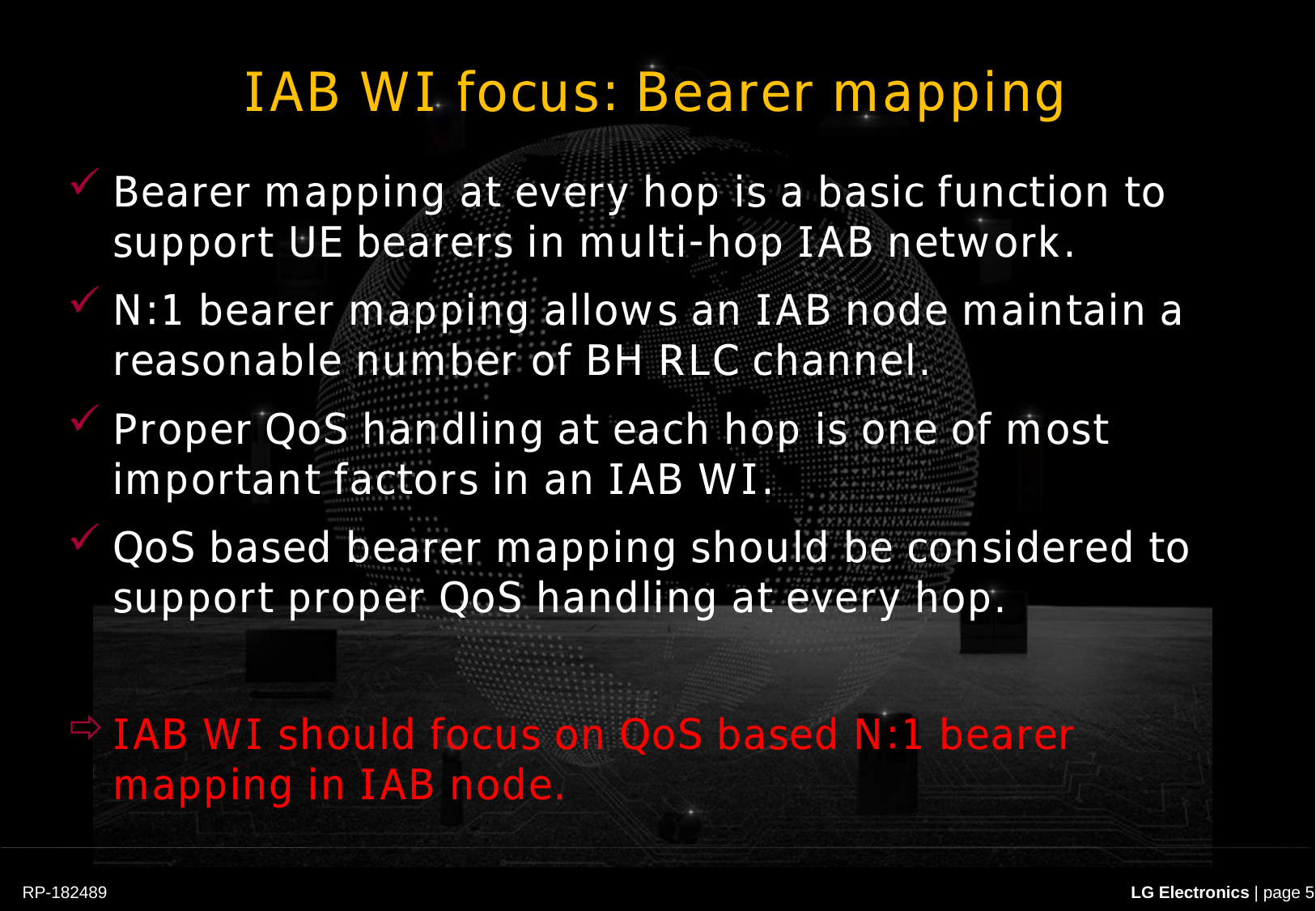

# IAB WI focus: Bearer mapping
Bearer mapping at every hop is a basic function to support UE bearers in multi-hop IAB network.
N:1 bearer mapping allows an IAB node maintain a reasonable number of BH RLC channel.
Proper QoS handling at each hop is one of most important factors in an IAB WI.
QoS based bearer mapping should be considered to support proper QoS handling at every hop.

IAB WI should focus on QoS based N:1 bearer mapping in IAB node.